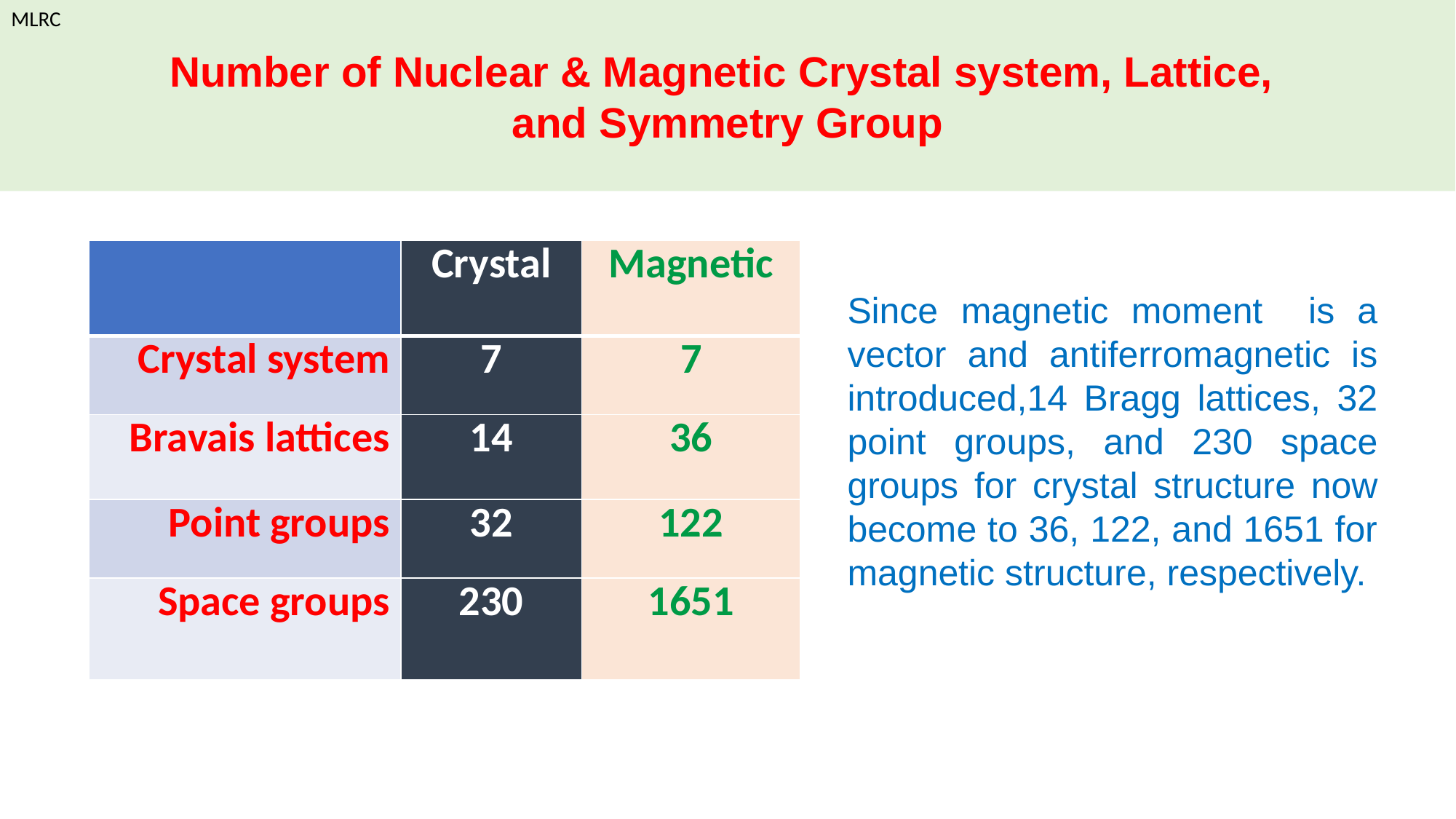

Number of Nuclear & Magnetic Crystal system, Lattice,
and Symmetry Group
MLRC
|  | Crystal | Magnetic |
| --- | --- | --- |
| Crystal system | 7 | 7 |
| Bravais lattices | 14 | 36 |
| Point groups | 32 | 122 |
| Space groups | 230 | 1651 |
Since magnetic moment  is a vector and antiferromagnetic is introduced,14 Bragg lattices, 32 point groups, and 230 space groups for crystal structure now become to 36, 122, and 1651 for magnetic structure, respectively.